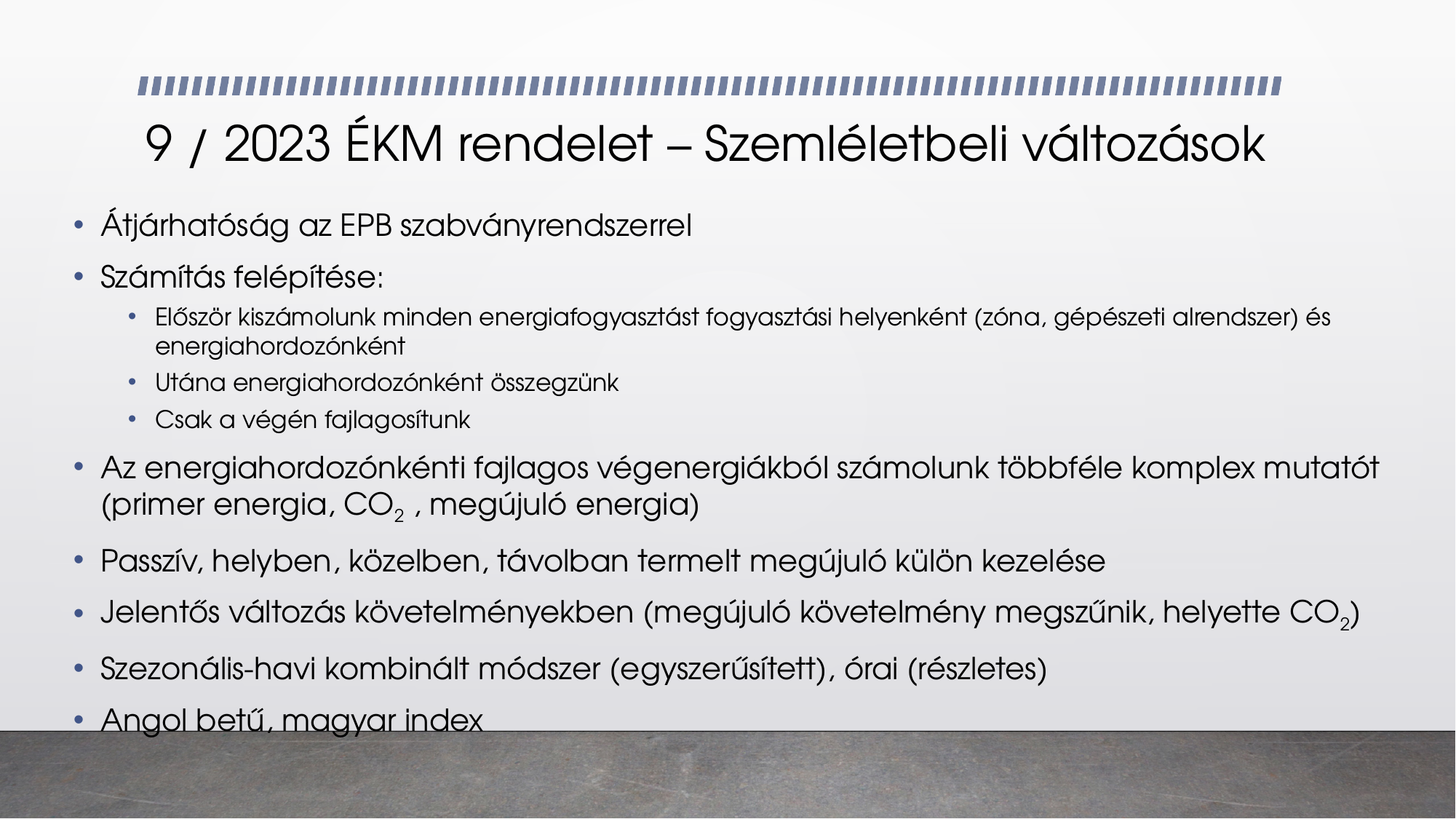

# 9 / 2023 ÉKM rendelet – Szemléletbeli változások
Átjárhatóság az EPB szabványrendszerrel
Számítás felépítése:
Először kiszámolunk minden energiafogyasztást fogyasztási helyenként (zóna, gépészeti alrendszer) és energiahordozónként
Utána energiahordozónként összegzünk
Csak a végén fajlagosítunk
Az energiahordozónkénti fajlagos végenergiákból számolunk többféle komplex mutatót (primer energia, CO2 , megújuló energia)
Passzív, helyben, közelben, távolban termelt megújuló külön kezelése
Jelentős változás követelményekben (megújuló követelmény megszűnik, helyette CO2)
Szezonális-havi kombinált módszer (egyszerűsített), órai (részletes)
Angol betű, magyar index